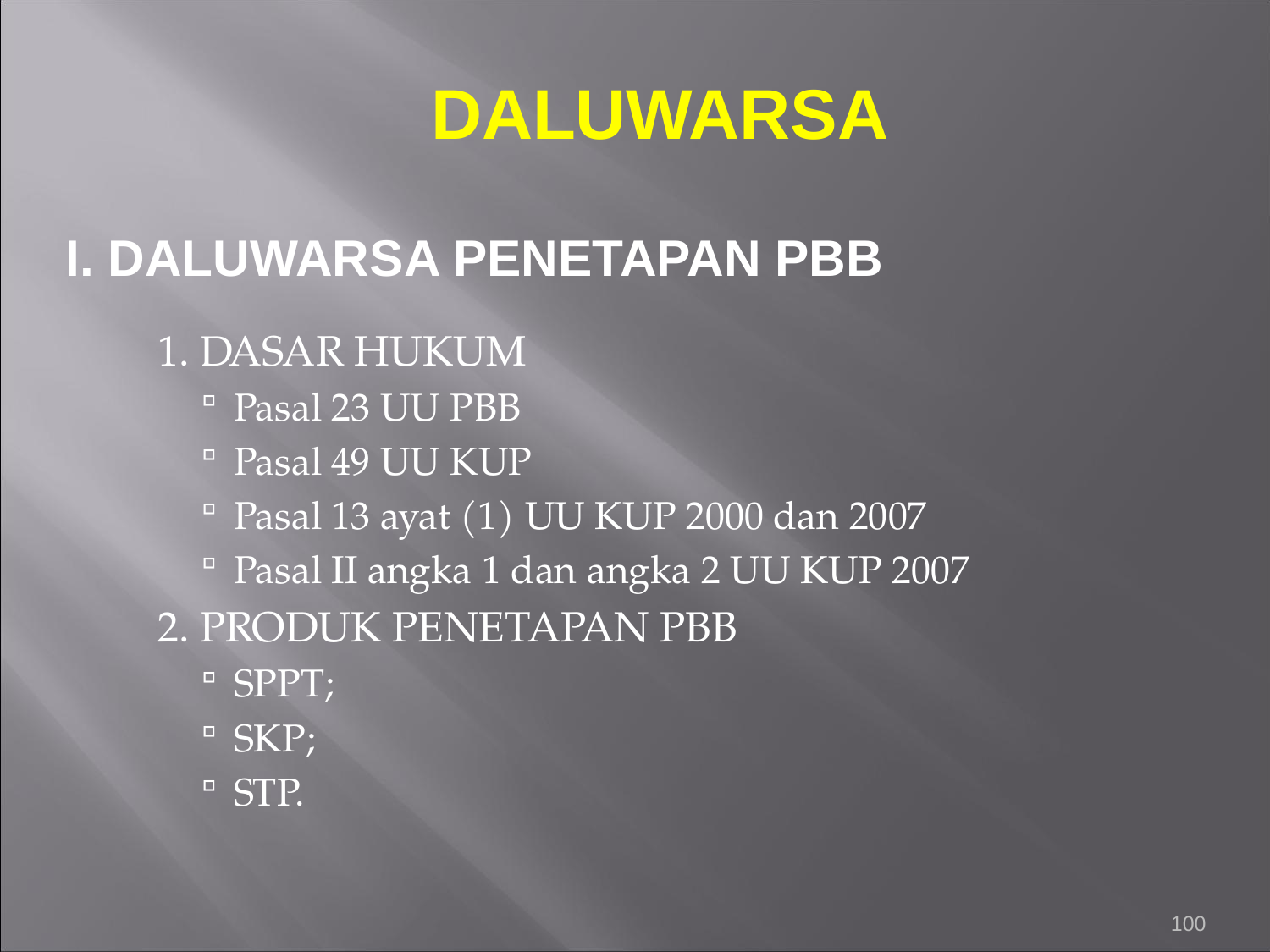

DALUWARSA
I. DALUWARSA PENETAPAN PBB
1. DASAR HUKUM
Pasal 23 UU PBB
Pasal 49 UU KUP
Pasal 13 ayat (1) UU KUP 2000 dan 2007
Pasal II angka 1 dan angka 2 UU KUP 2007
2. PRODUK PENETAPAN PBB
SPPT;
SKP;
STP.

100